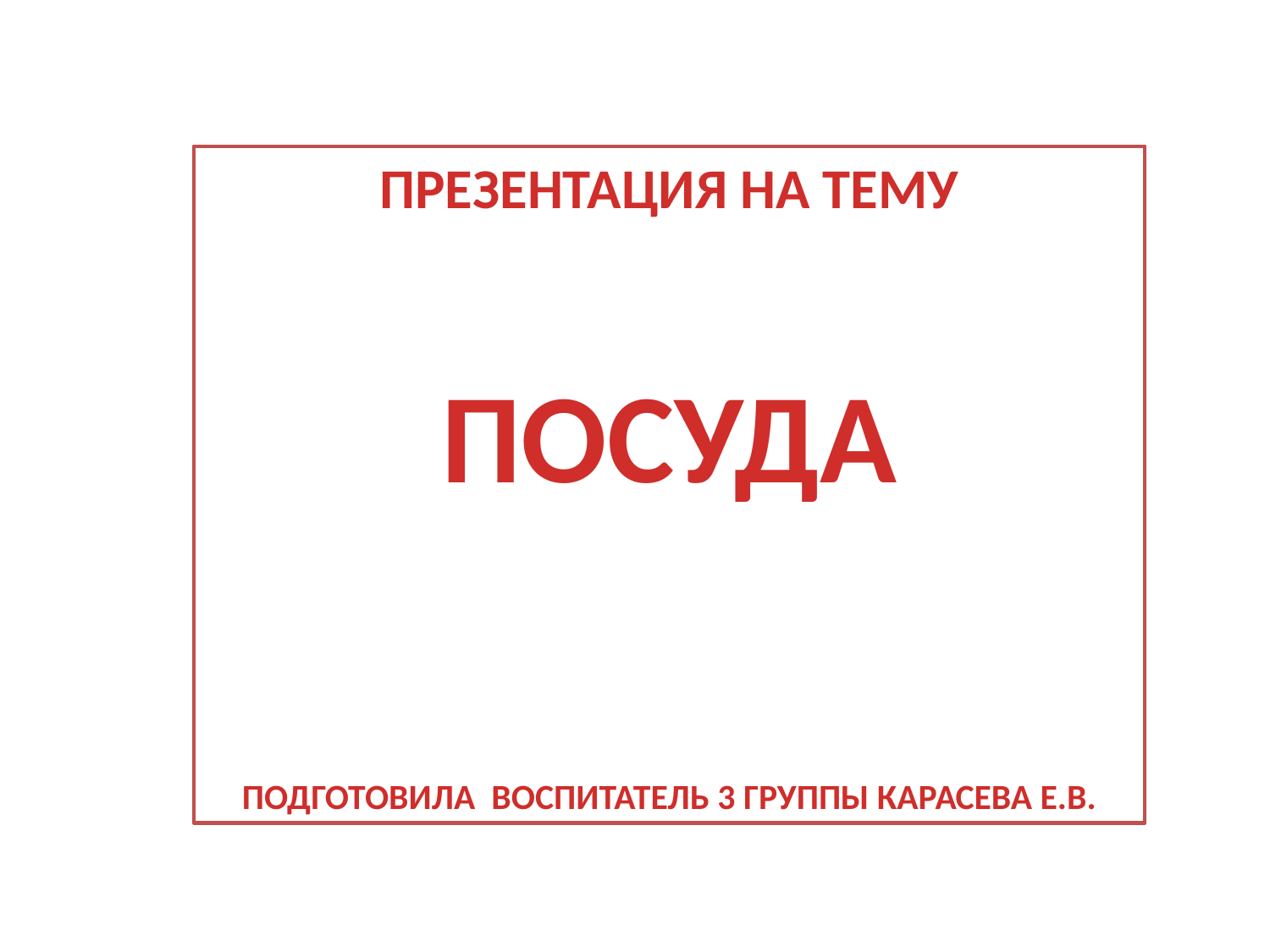

ПРЕЗЕНТАЦИЯ НА ТЕМУ

ПОСУДА

ПОДГОТОВИЛА  ВОСПИТАТЕЛЬ 3 ГРУППЫ КАРАСЕВА Е.В.